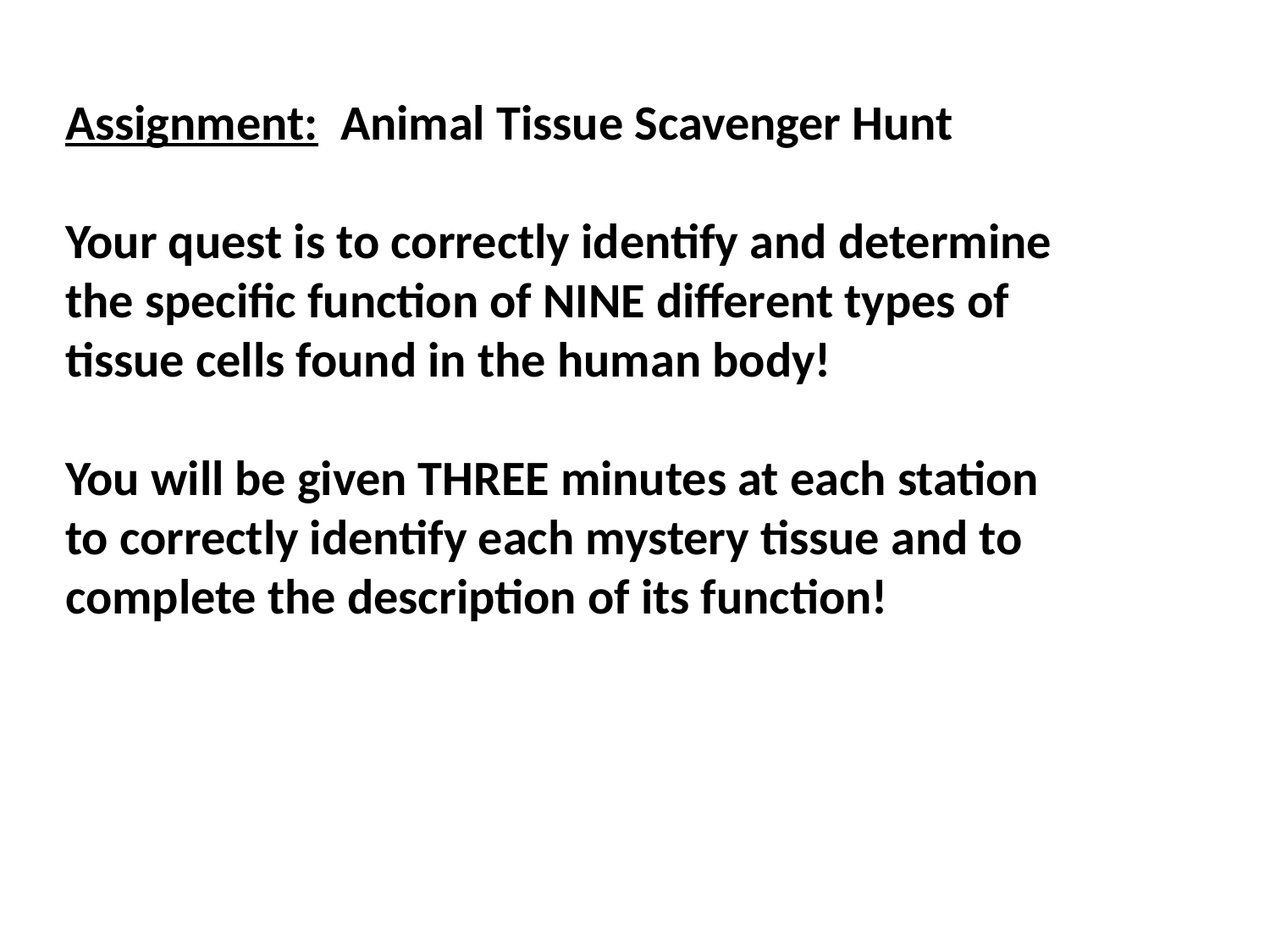

Assignment:  Animal Tissue Scavenger Hunt

Your quest is to correctly identify and determine the specific function of NINE different types of tissue cells found in the human body!

You will be given THREE minutes at each station to correctly identify each mystery tissue and to complete the description of its function!